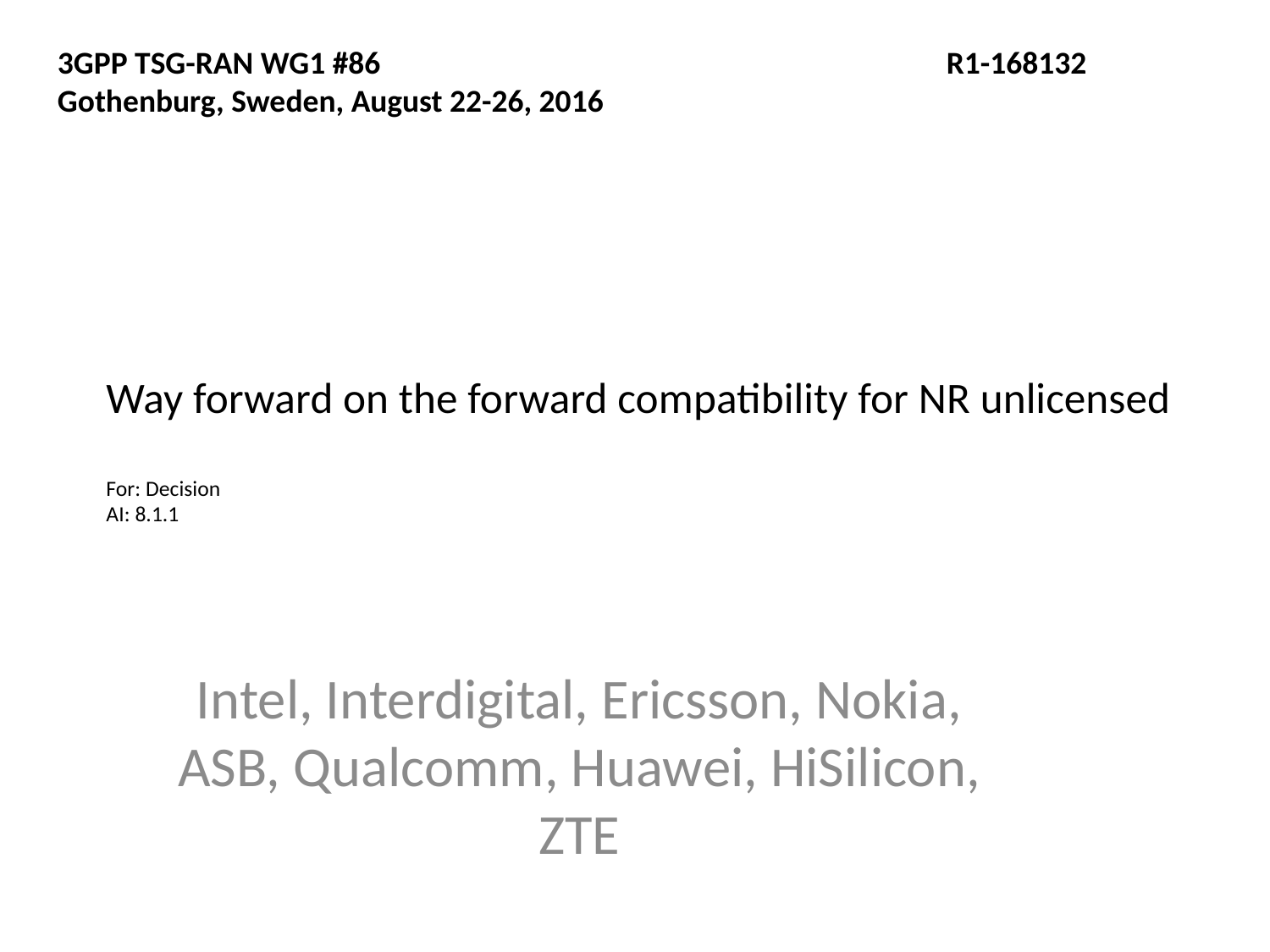

3GPP TSG-RAN WG1 #86				        	R1-168132
Gothenburg, Sweden, August 22-26, 2016
# Way forward on the forward compatibility for NR unlicensed For: Decision AI: 8.1.1
Intel, Interdigital, Ericsson, Nokia, ASB, Qualcomm, Huawei, HiSilicon, ZTE